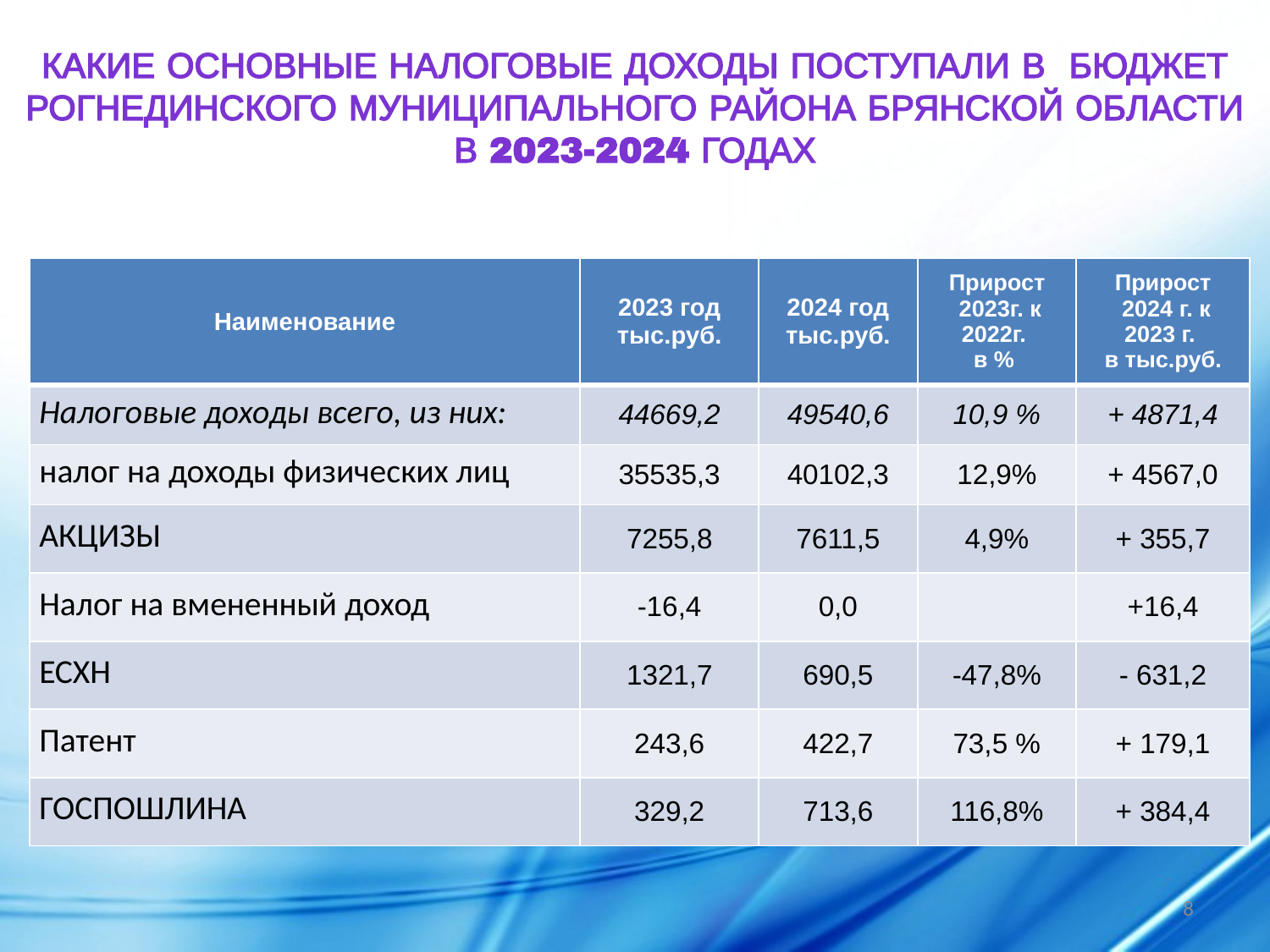

Какие основные налоговые доходы поступали в  бюджет Рогнединского муниципального района Брянской области
в 2023-2024 годах
| Наименование | 2023 год тыс.руб. | 2024 год тыс.руб. | Прирост 2023г. к 2022г. в % | Прирост 2024 г. к 2023 г. в тыс.руб. |
| --- | --- | --- | --- | --- |
| Налоговые доходы всего, из них: | 44669,2 | 49540,6 | 10,9 % | + 4871,4 |
| налог на доходы физических лиц | 35535,3 | 40102,3 | 12,9% | + 4567,0 |
| АКЦИЗЫ | 7255,8 | 7611,5 | 4,9% | + 355,7 |
| Налог на вмененный доход | -16,4 | 0,0 |  | +16,4 |
| ЕСХН | 1321,7 | 690,5 | -47,8% | - 631,2 |
| Патент | 243,6 | 422,7 | 73,5 % | + 179,1 |
| ГОСПОШЛИНА | 329,2 | 713,6 | 116,8% | + 384,4 |
8